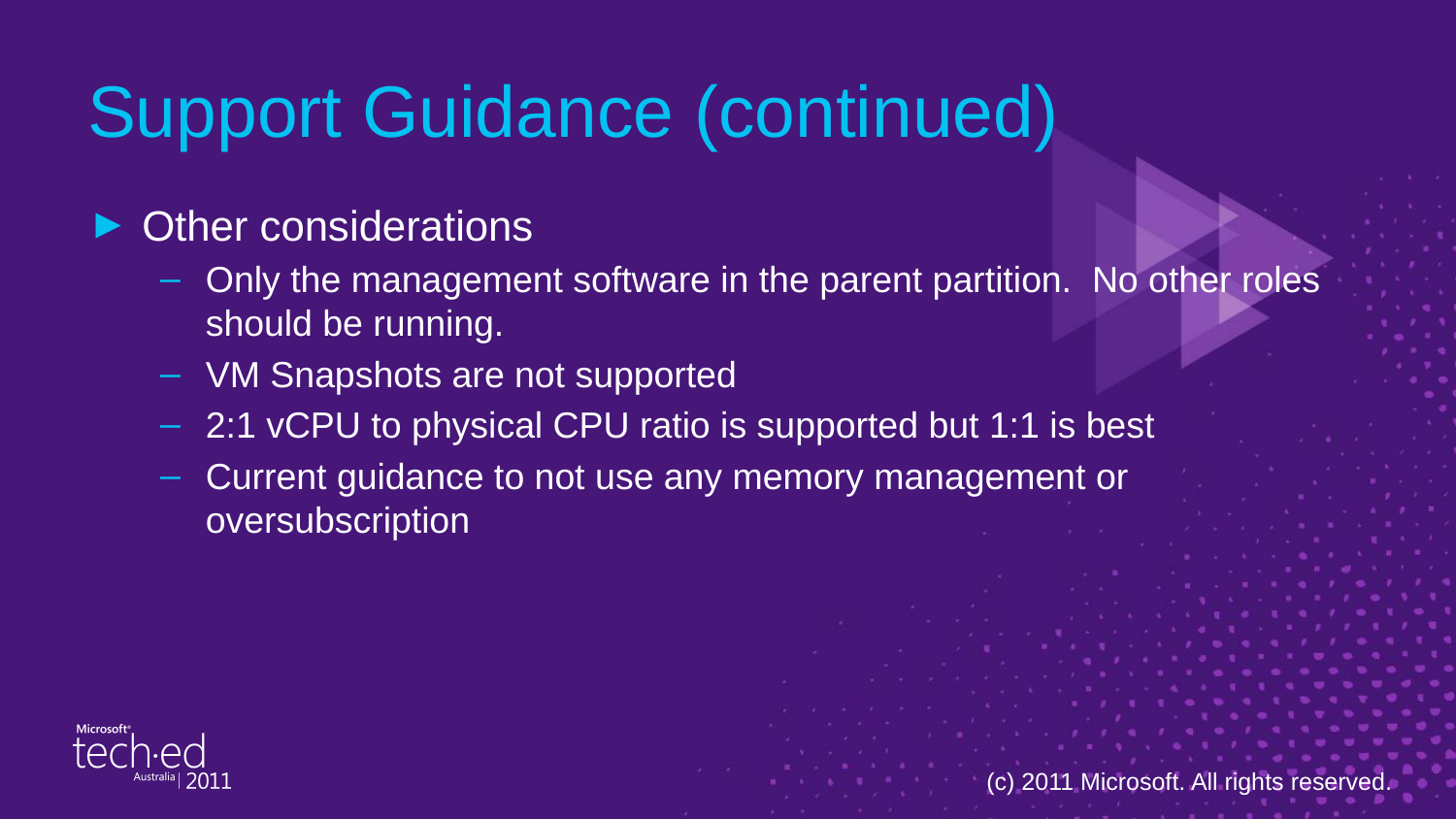

# Support Guidance (continued)
Other considerations
Only the management software in the parent partition.  No other roles should be running.
VM Snapshots are not supported
2:1 vCPU to physical CPU ratio is supported but 1:1 is best
Current guidance to not use any memory management or oversubscription

(c) 2011 Microsoft. All rights reserved.